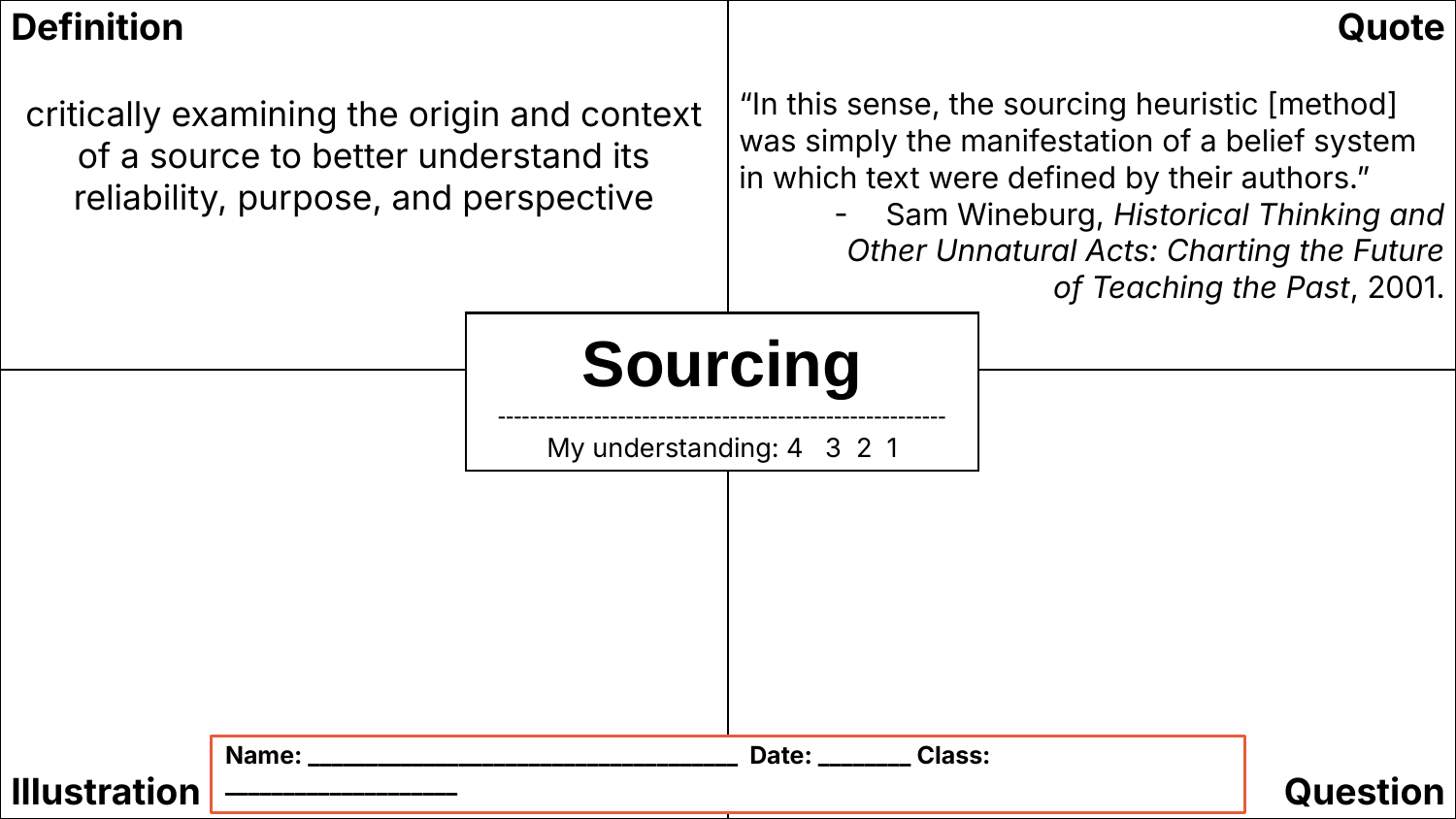

| Definition critically examining the origin and context of a source to better understand its reliability, purpose, and perspective | Quote “In this sense, the sourcing heuristic [method] was simply the manifestation of a belief system in which text were defined by their authors.” Sam Wineburg, Historical Thinking and Other Unnatural Acts: Charting the Future of Teaching the Past, 2001. |
| --- | --- |
| Illustration | Question |
Sourcing
--------------------------------------------------------
My understanding: 4   3  2  1
Name: _____________________________________  Date: ________ Class: ____________________